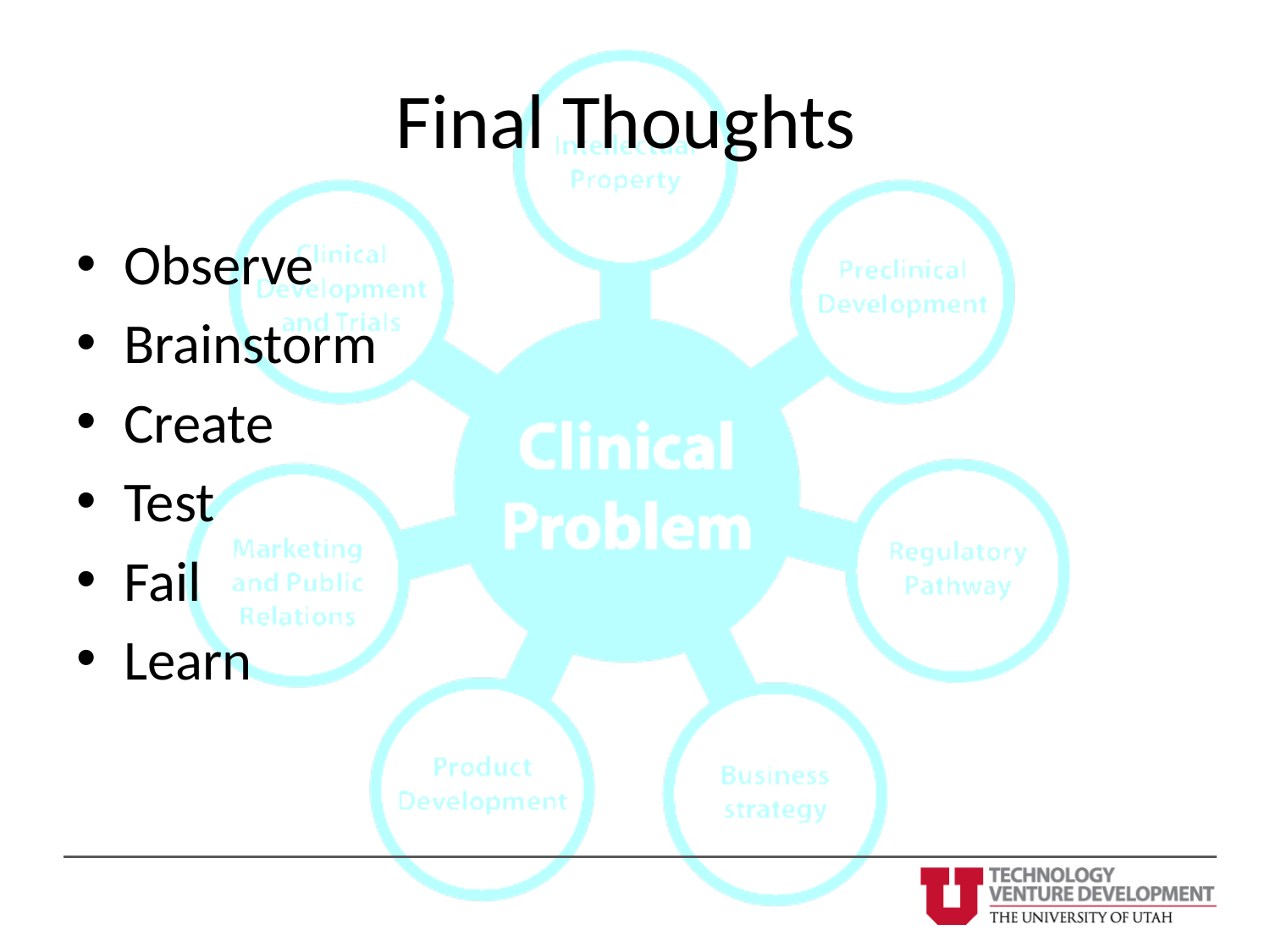

# Final Thoughts
Observe
Brainstorm
Create
Test
Fail
Learn